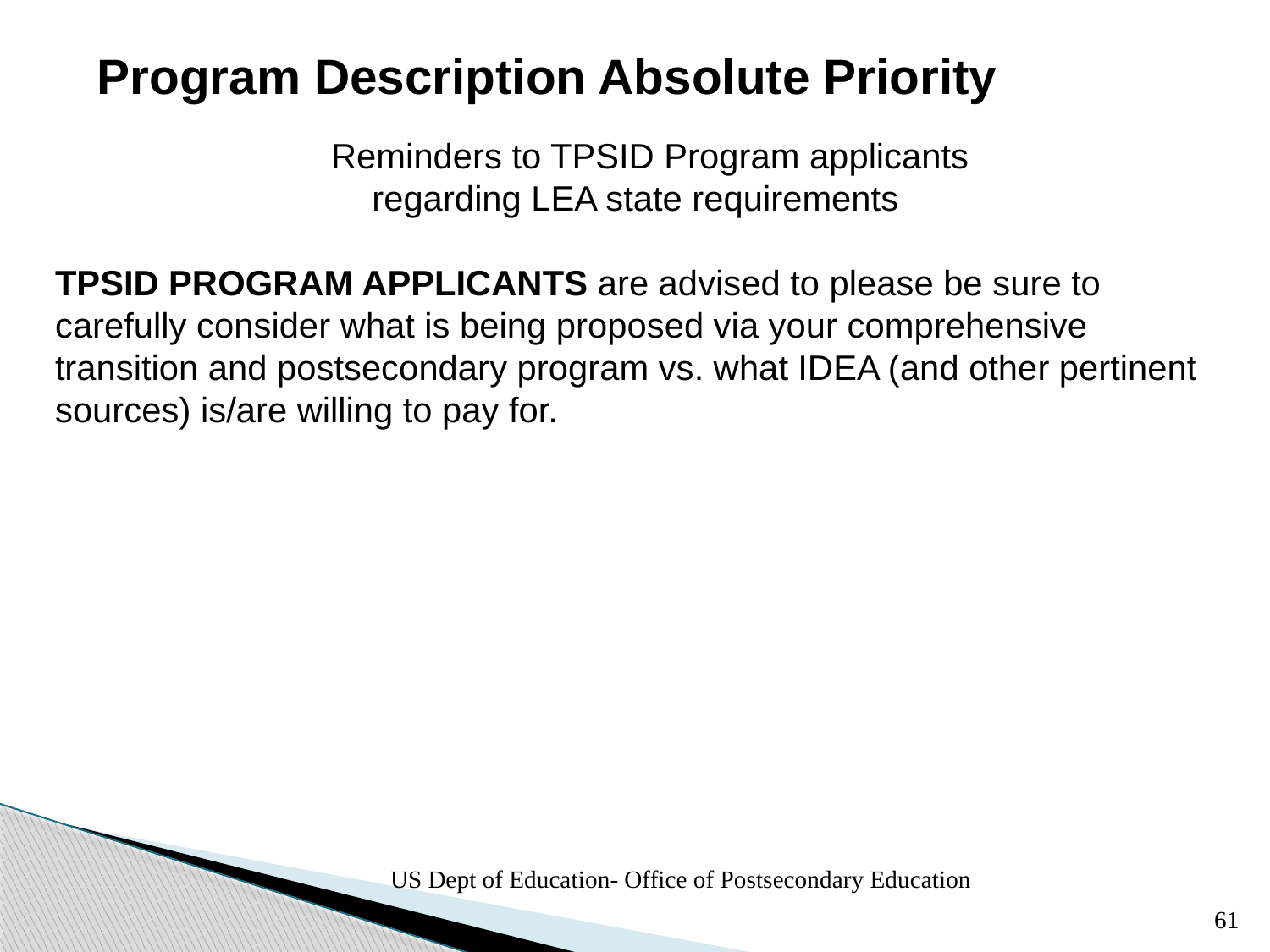

# Program Description Absolute Priority

   Reminders to TPSID Program applicants
regarding LEA state requirements

TPSID PROGRAM APPLICANTS are advised to please be sure to carefully consider what is being proposed via your comprehensive transition and postsecondary program vs. what IDEA (and other pertinent sources) is/are willing to pay for.

US Dept of Education- Office of Postsecondary Education
61